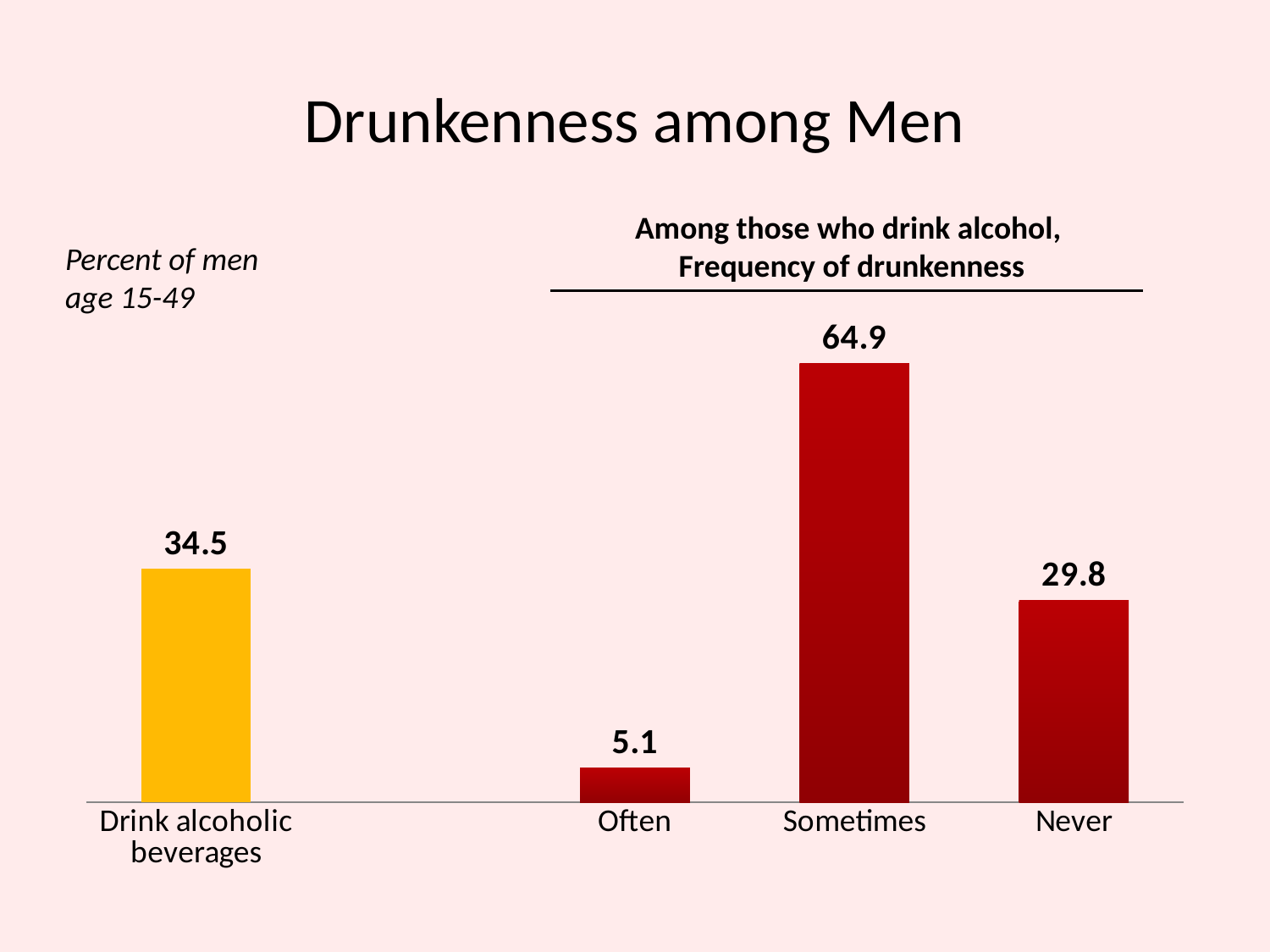

# Drunkenness among Men
Among those who drink alcohol,
Frequency of drunkenness
Percent of men age 15-49

### Chart

| Category | Series 1 |
|---|---|
| Drink alcoholic beverages | 34.5 |
|  | None |
| Often | 5.1 |
| Sometimes | 64.9 |
| Never | 29.8 |